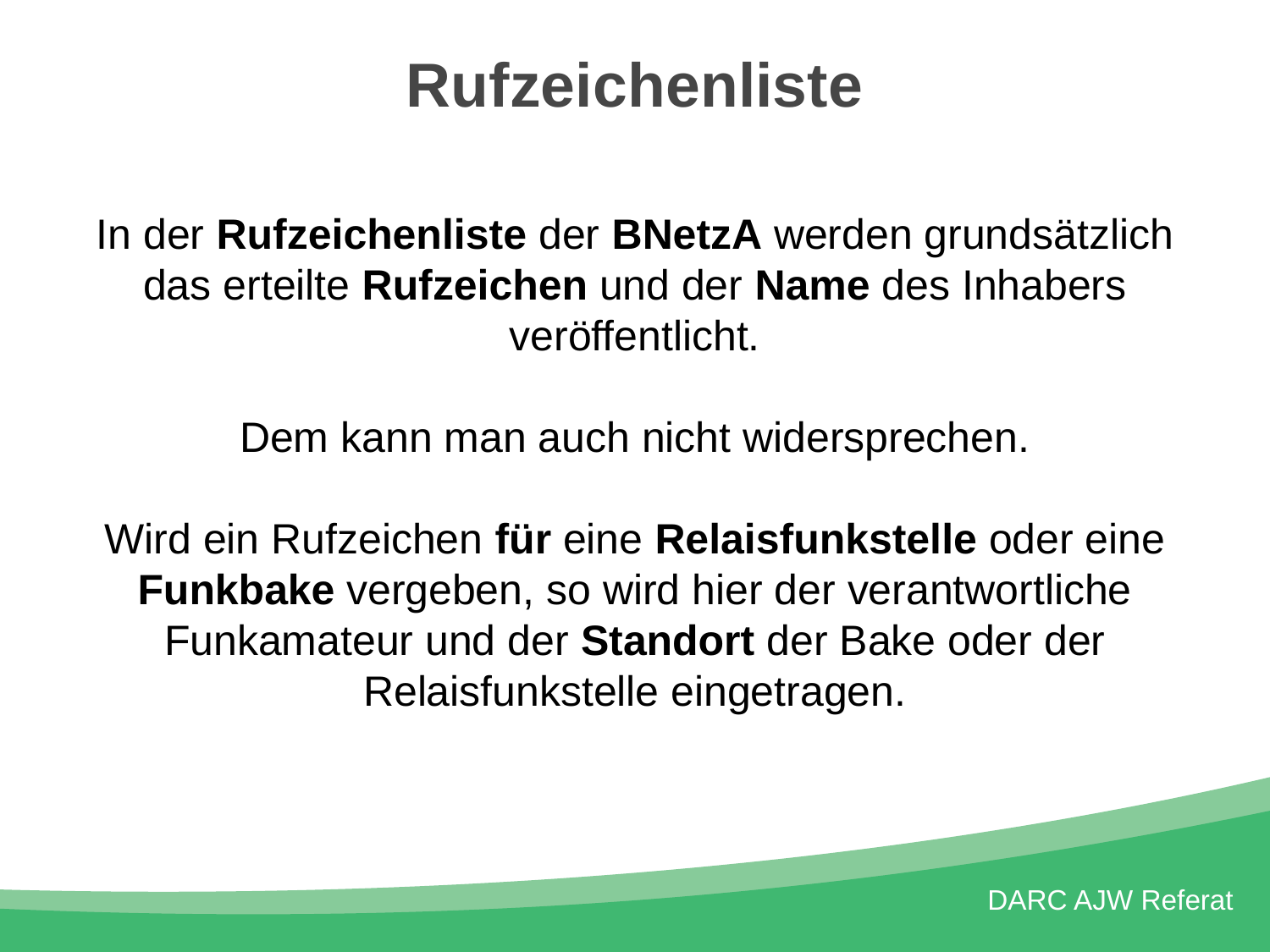

# Rufzeichenliste
In der Rufzeichenliste der BNetzA werden grundsätzlich das erteilte Rufzeichen und der Name des Inhabers veröffentlicht.
Dem kann man auch nicht widersprechen.
Wird ein Rufzeichen für eine Relaisfunkstelle oder eine Funkbake vergeben, so wird hier der verantwortliche Funkamateur und der Standort der Bake oder der Relaisfunkstelle eingetragen.